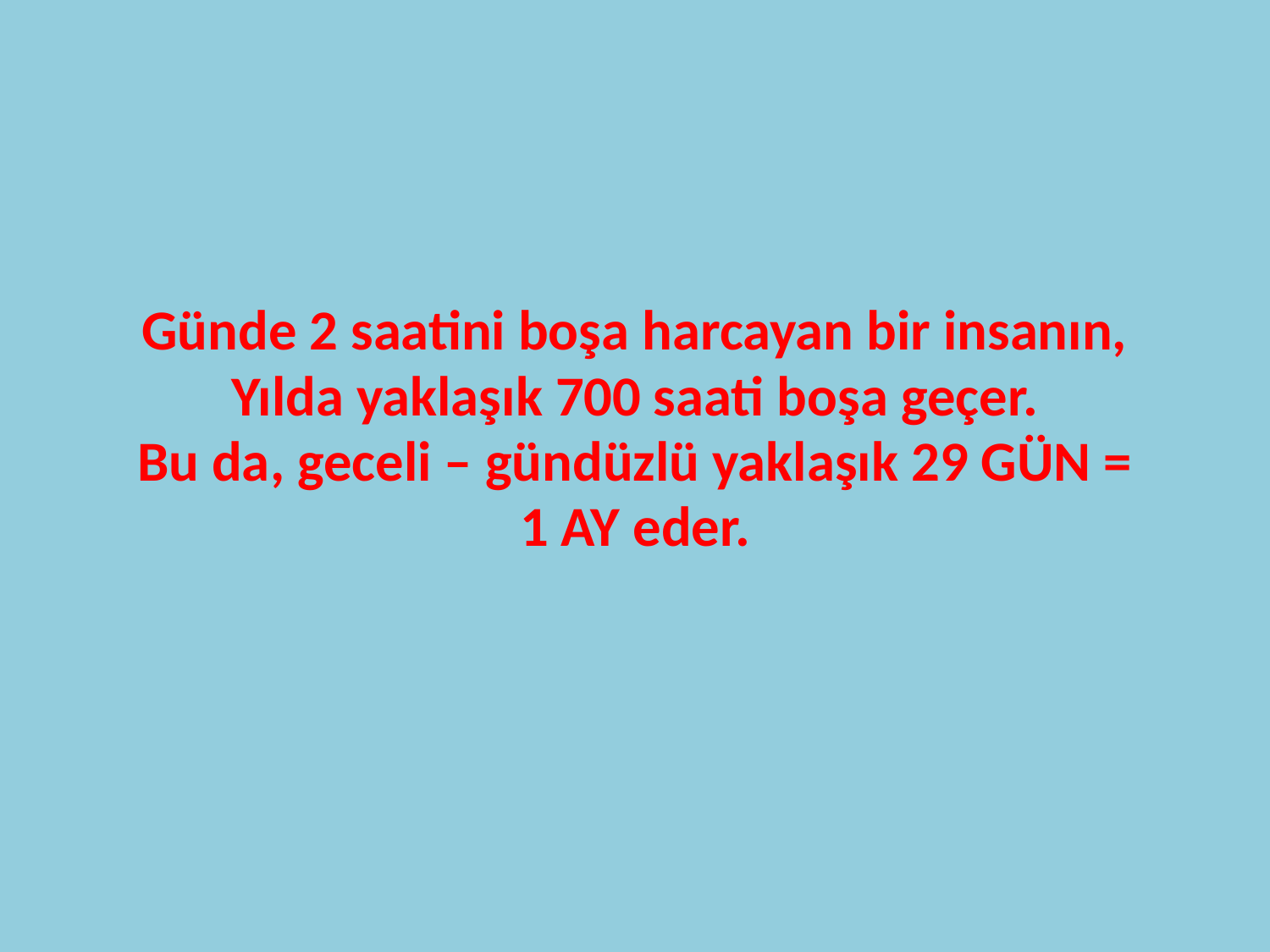

#

Günde 2 saatini boşa harcayan bir insanın,
Yılda yaklaşık 700 saati boşa geçer.
Bu da, geceli – gündüzlü yaklaşık 29 GÜN =
1 AY eder.